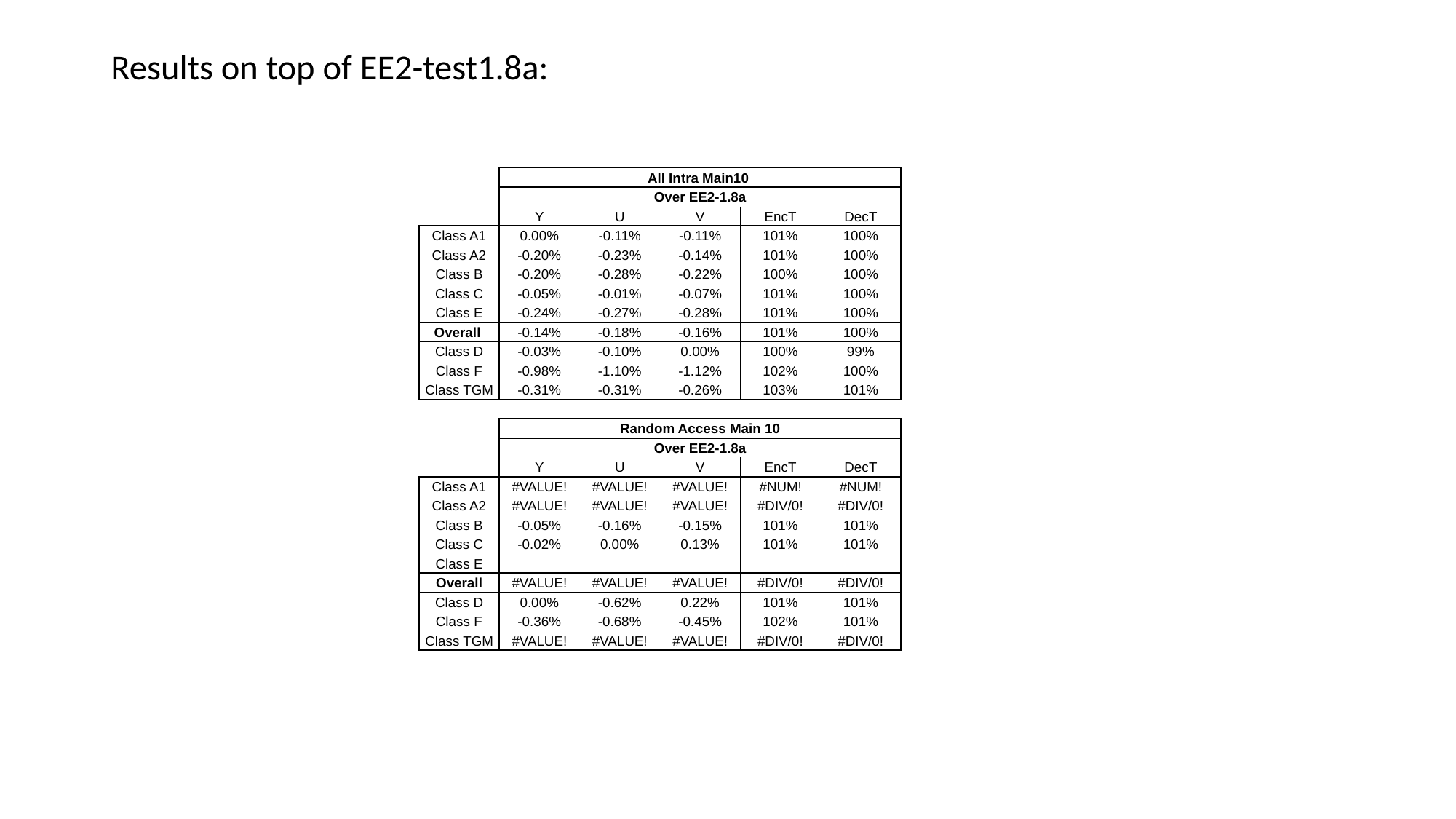

# Results on top of EE2-test1.8a:
|  | All Intra Main10 |  |  |  |  |
| --- | --- | --- | --- | --- | --- |
|  | Over EE2-1.8a |  |  |  |  |
|  | Y | U | V | EncT | DecT |
| Class A1 | 0.00% | -0.11% | -0.11% | 101% | 100% |
| Class A2 | -0.20% | -0.23% | -0.14% | 101% | 100% |
| Class B | -0.20% | -0.28% | -0.22% | 100% | 100% |
| Class C | -0.05% | -0.01% | -0.07% | 101% | 100% |
| Class E | -0.24% | -0.27% | -0.28% | 101% | 100% |
| Overall | -0.14% | -0.18% | -0.16% | 101% | 100% |
| Class D | -0.03% | -0.10% | 0.00% | 100% | 99% |
| Class F | -0.98% | -1.10% | -1.12% | 102% | 100% |
| Class TGM | -0.31% | -0.31% | -0.26% | 103% | 101% |
|  |  |  |  |  |  |
|  | Random Access Main 10 |  |  |  |  |
|  | Over EE2-1.8a |  |  |  |  |
|  | Y | U | V | EncT | DecT |
| Class A1 | #VALUE! | #VALUE! | #VALUE! | #NUM! | #NUM! |
| Class A2 | #VALUE! | #VALUE! | #VALUE! | #DIV/0! | #DIV/0! |
| Class B | -0.05% | -0.16% | -0.15% | 101% | 101% |
| Class C | -0.02% | 0.00% | 0.13% | 101% | 101% |
| Class E |  |  |  |  |  |
| Overall | #VALUE! | #VALUE! | #VALUE! | #DIV/0! | #DIV/0! |
| Class D | 0.00% | -0.62% | 0.22% | 101% | 101% |
| Class F | -0.36% | -0.68% | -0.45% | 102% | 101% |
| Class TGM | #VALUE! | #VALUE! | #VALUE! | #DIV/0! | #DIV/0! |